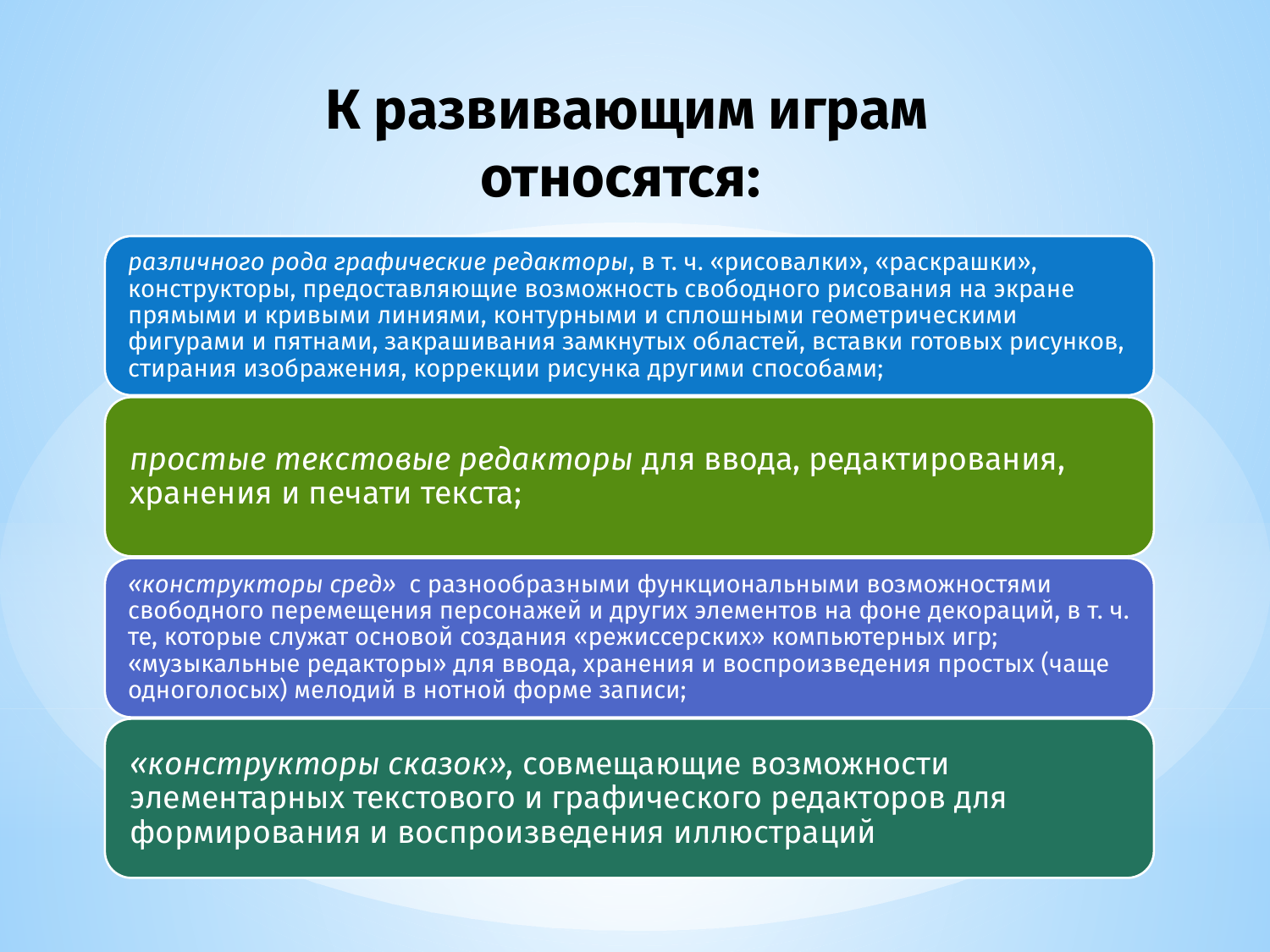

# К развивающим играм относятся:
различного рода графические редакторы, в т. ч. «рисовалки», «раскрашки», конструкторы, предоставляющие возможность свободного рисования на экране прямыми и кривыми линиями, контурными и сплошными геометрическими фигурами и пятнами, закрашивания замкнутых областей, вставки готовых рисунков, стирания изображения, коррекции рисунка другими способами;
простые текстовые редакторы для ввода, редактирования, хранения и печати текста;
«конструкторы сред»  с разнообразными функциональными возможностями свободного перемещения персонажей и других элементов на фоне декораций, в т. ч. те, которые служат основой создания «режиссерских» компьютерных игр; «музыкальные редакторы» для ввода, хранения и воспроизведения простых (чаще одноголосых) мелодий в нотной форме записи;
«конструкторы сказок», совмещающие возможности элементарных текстового и графического редакторов для формирования и воспроизведения иллюстраций